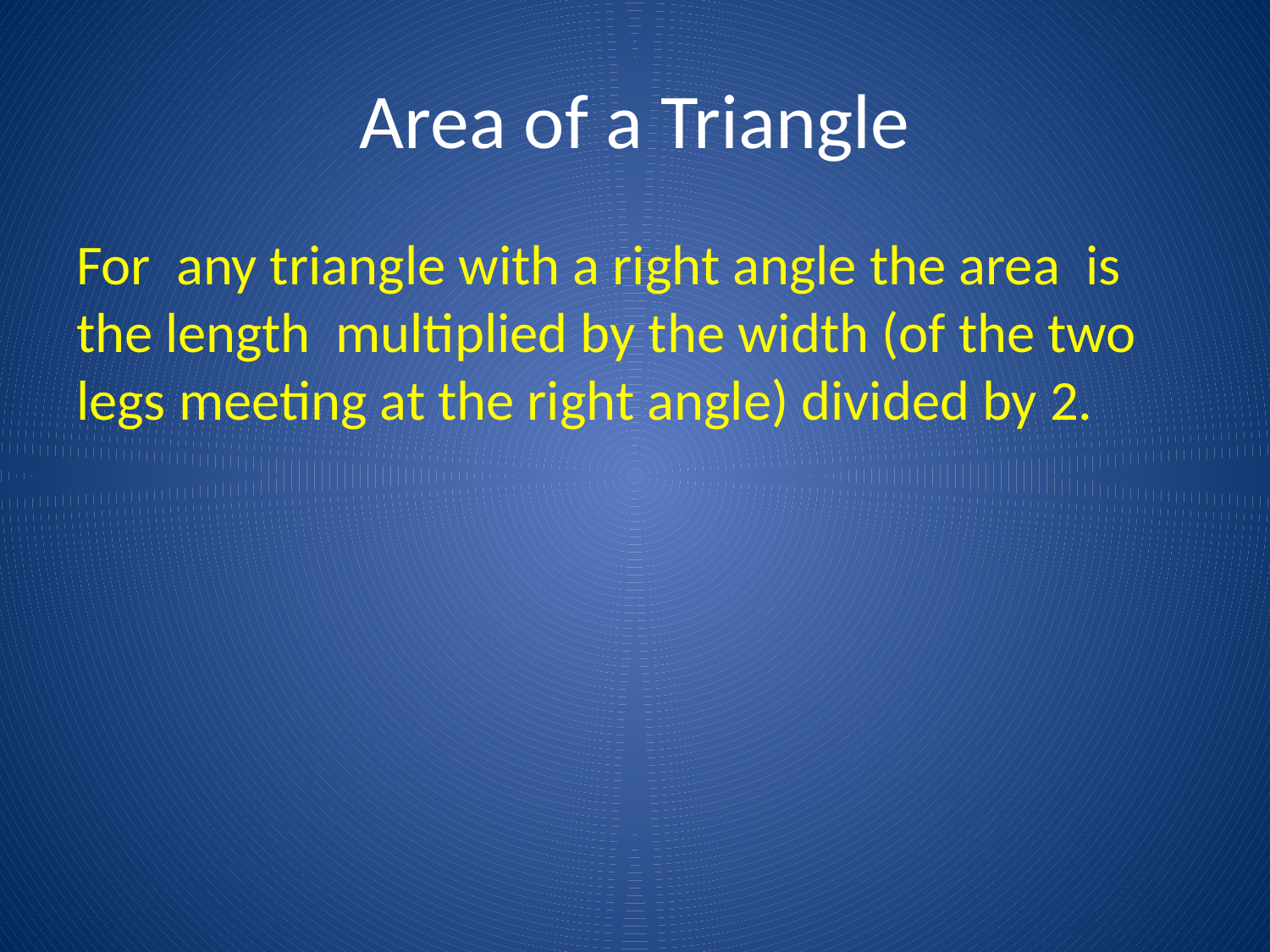

# Area of a Triangle
For  any triangle with a right angle the area  is the length  multiplied by the width (of the two legs meeting at the right angle) divided by 2.